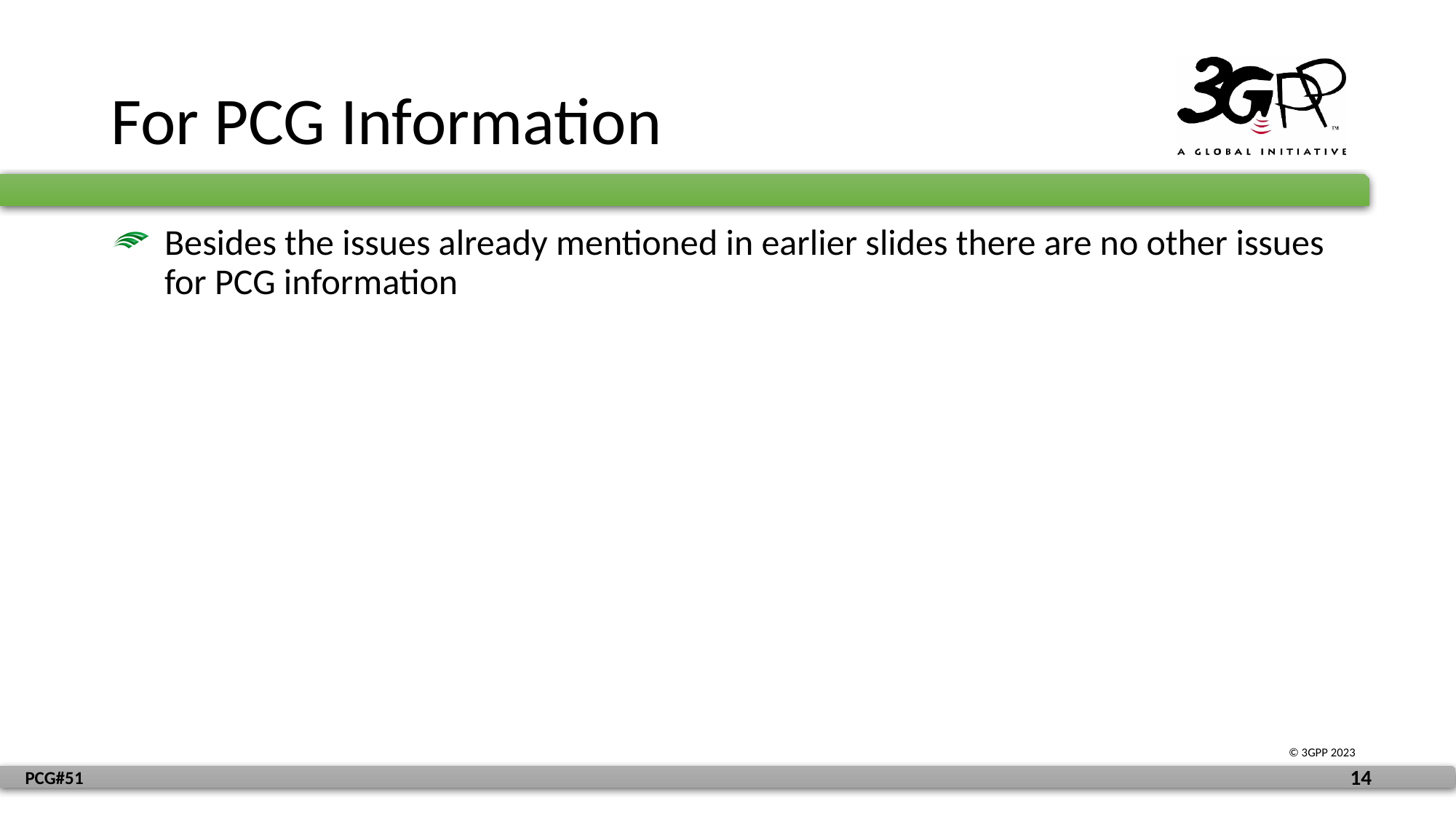

# For PCG Information
Besides the issues already mentioned in earlier slides there are no other issues for PCG information